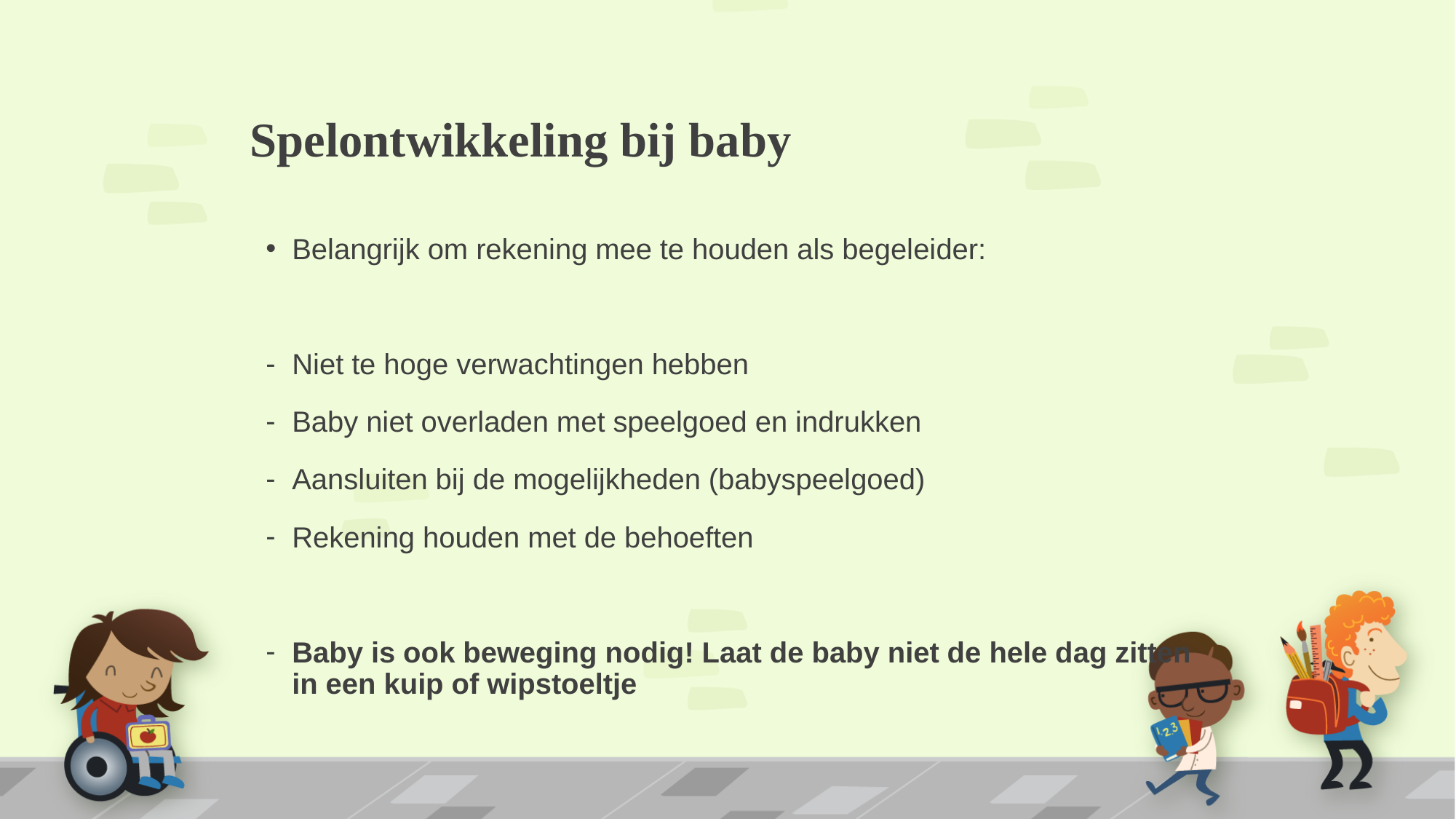

# Spelontwikkeling bij baby
Belangrijk om rekening mee te houden als begeleider:

Niet te hoge verwachtingen hebben
Baby niet overladen met speelgoed en indrukken
Aansluiten bij de mogelijkheden (babyspeelgoed)
Rekening houden met de behoeften

Baby is ook beweging nodig! Laat de baby niet de hele dag zitten in een kuip of wipstoeltje